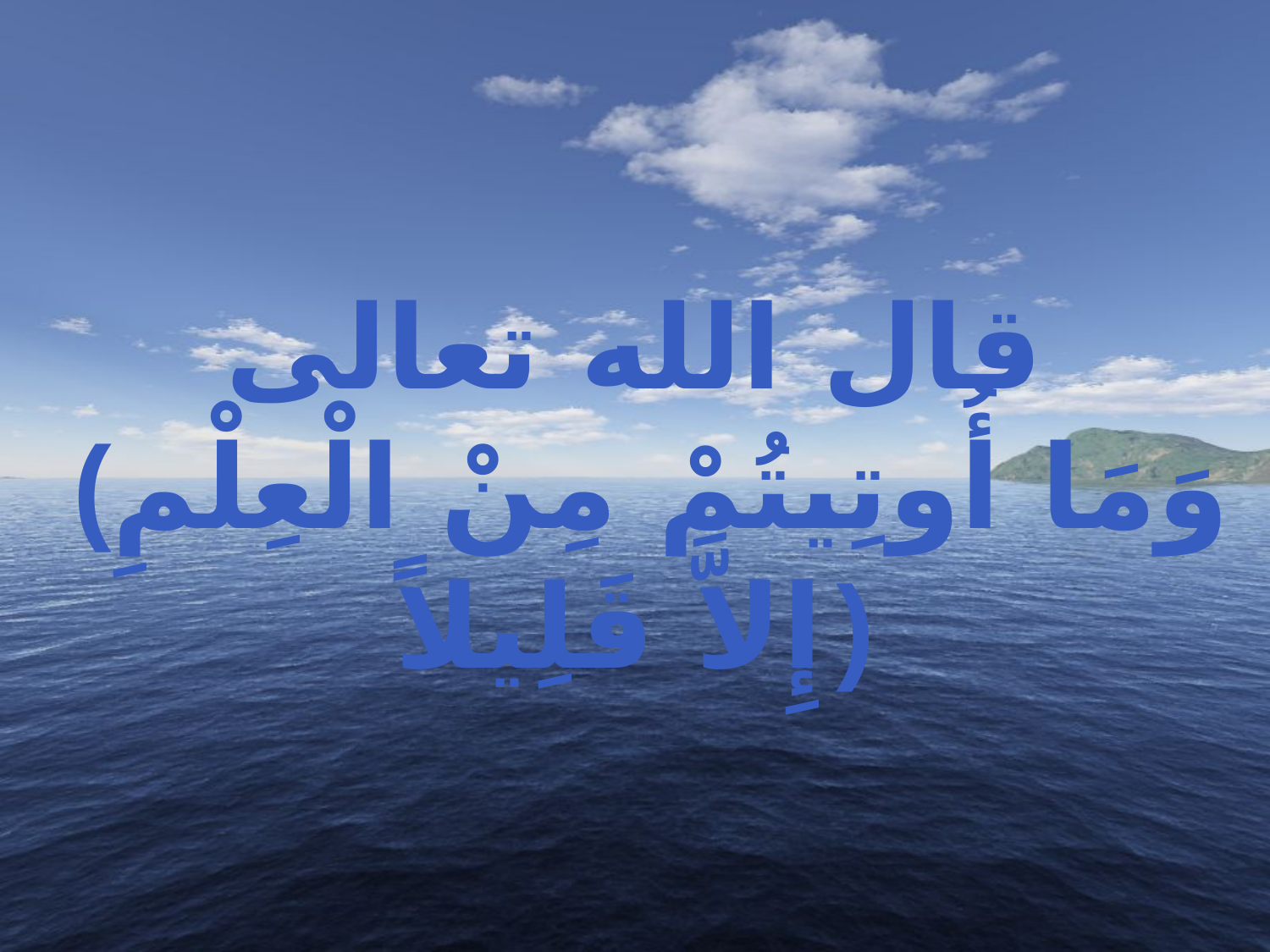

قال الله تعالى
 (وَمَا أُوتِيتُمْ مِنْ الْعِلْمِ إِلاَّ قَلِيلاً)